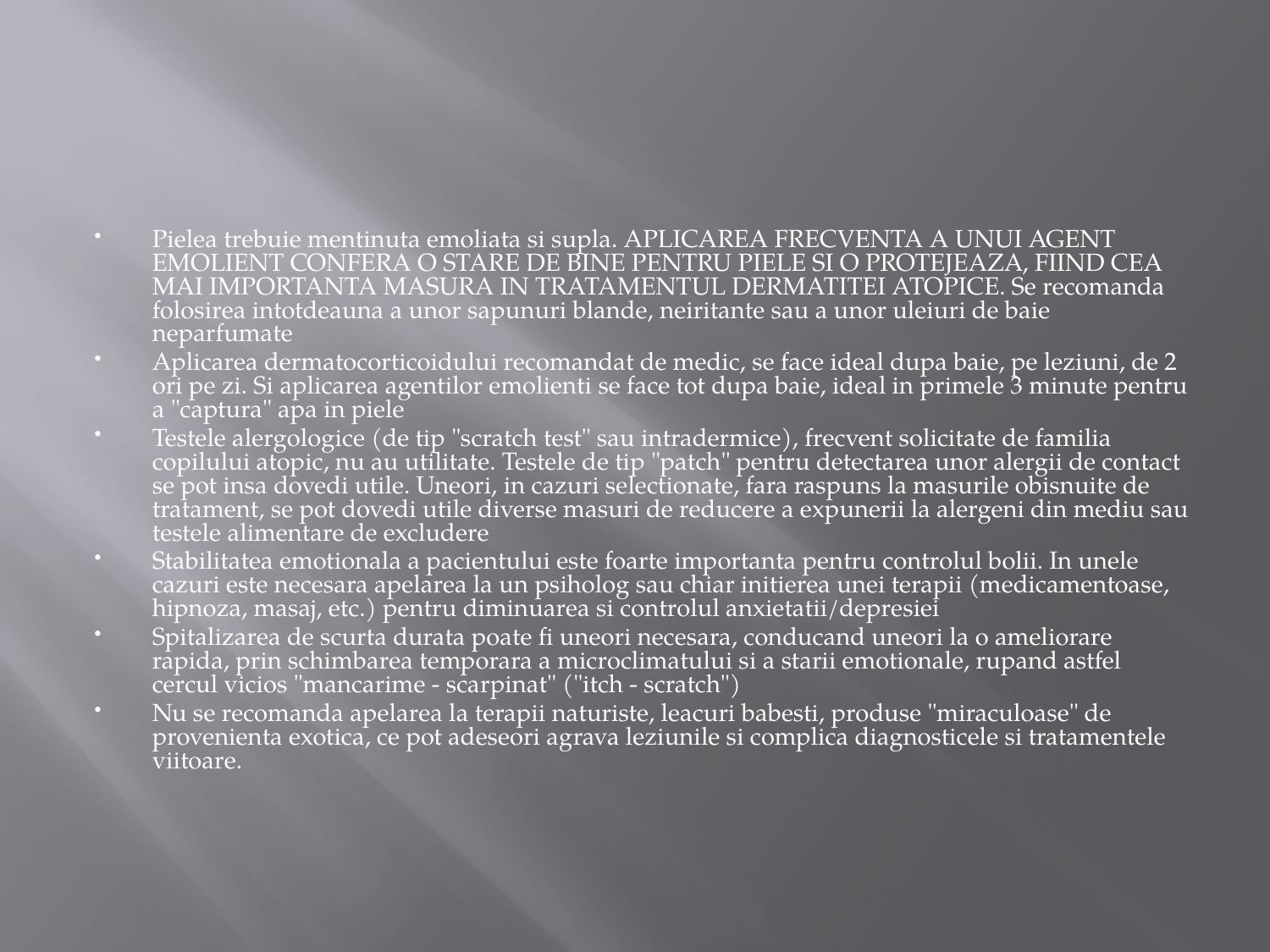

#
Pielea trebuie mentinuta emoliata si supla. APLICAREA FRECVENTA A UNUI AGENT EMOLIENT CONFERA O STARE DE BINE PENTRU PIELE SI O PROTEJEAZA, FIIND CEA MAI IMPORTANTA MASURA IN TRATAMENTUL DERMATITEI ATOPICE. Se recomanda folosirea intotdeauna a unor sapunuri blande, neiritante sau a unor uleiuri de baie neparfumate
Aplicarea dermatocorticoidului recomandat de medic, se face ideal dupa baie, pe leziuni, de 2 ori pe zi. Si aplicarea agentilor emolienti se face tot dupa baie, ideal in primele 3 minute pentru a "captura" apa in piele
Testele alergologice (de tip "scratch test" sau intradermice), frecvent solicitate de familia copilului atopic, nu au utilitate. Testele de tip "patch" pentru detectarea unor alergii de contact se pot insa dovedi utile. Uneori, in cazuri selectionate, fara raspuns la masurile obisnuite de tratament, se pot dovedi utile diverse masuri de reducere a expunerii la alergeni din mediu sau testele alimentare de excludere
Stabilitatea emotionala a pacientului este foarte importanta pentru controlul bolii. In unele cazuri este necesara apelarea la un psiholog sau chiar initierea unei terapii (medicamentoase, hipnoza, masaj, etc.) pentru diminuarea si controlul anxietatii/depresiei
Spitalizarea de scurta durata poate fi uneori necesara, conducand uneori la o ameliorare rapida, prin schimbarea temporara a microclimatului si a starii emotionale, rupand astfel cercul vicios "mancarime - scarpinat" ("itch - scratch")
Nu se recomanda apelarea la terapii naturiste, leacuri babesti, produse "miraculoase" de provenienta exotica, ce pot adeseori agrava leziunile si complica diagnosticele si tratamentele viitoare.